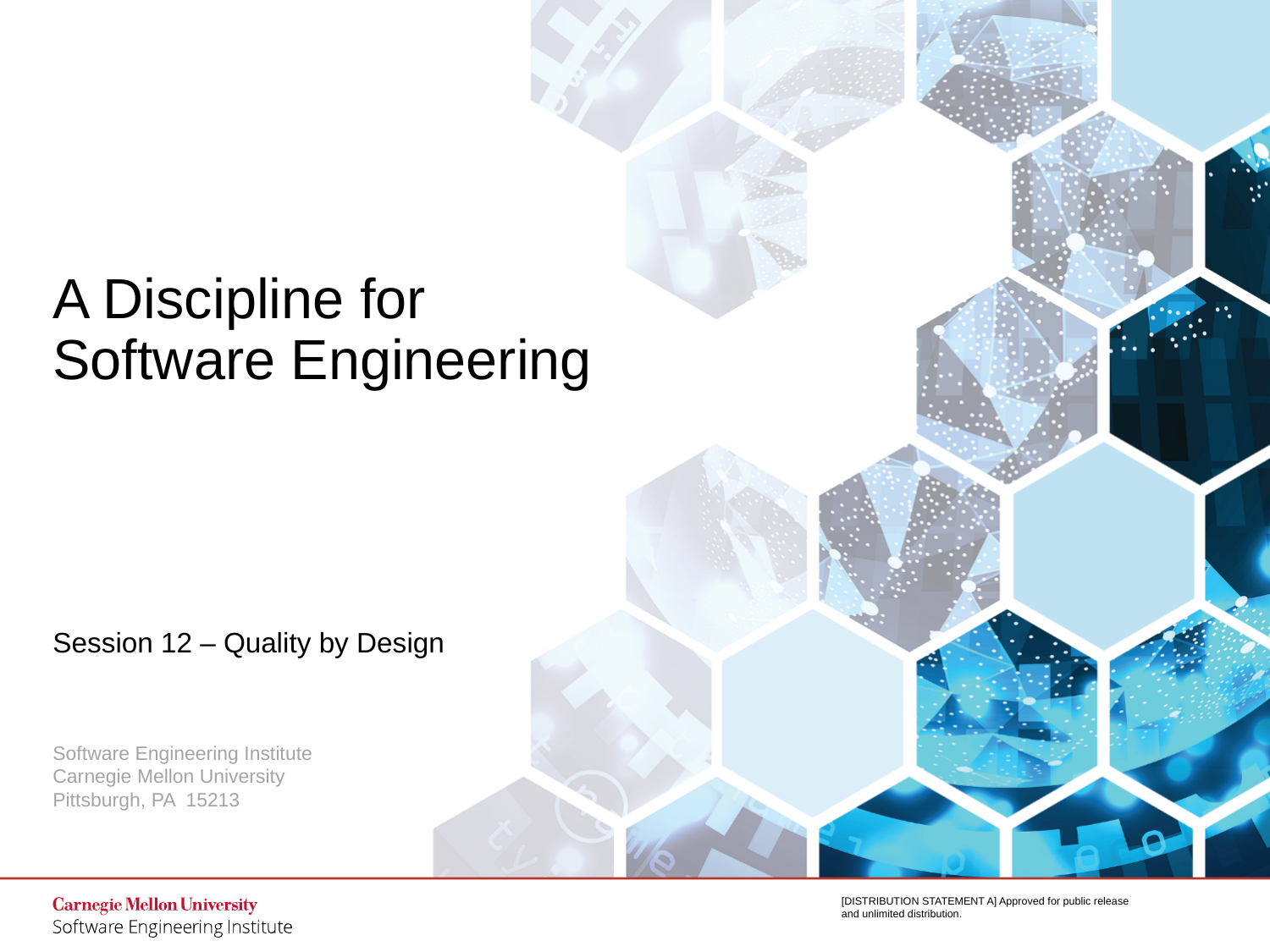

# A Discipline for Software Engineering
Session 12 – Quality by Design